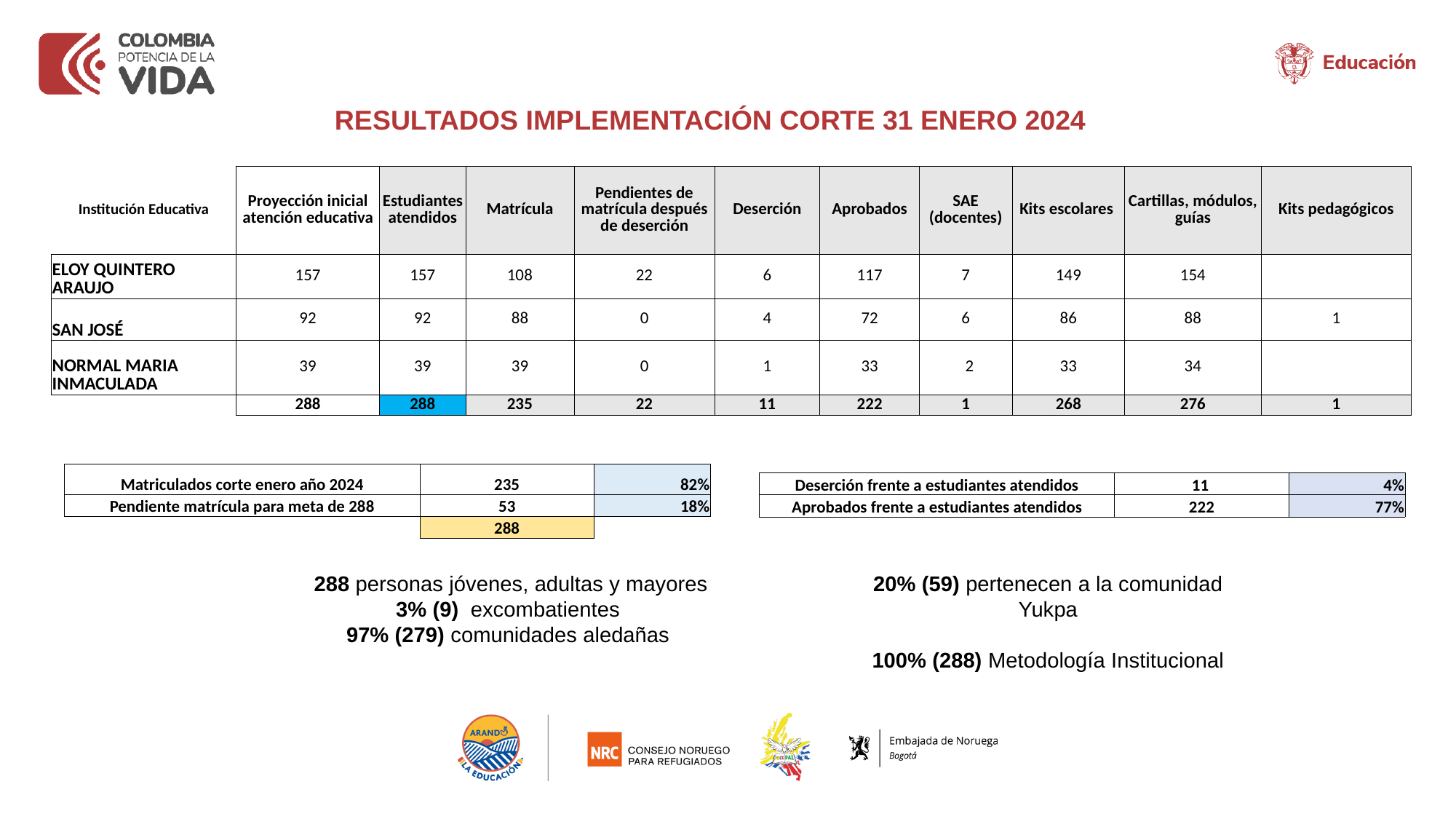

RESULTADOS IMPLEMENTACIÓN CORTE 31 ENERO 2024
| Institución Educativa | Proyección inicial atención educativa | Estudiantes atendidos | Matrícula | Pendientes de matrícula después de deserción | Deserción | Aprobados | SAE (docentes) | Kits escolares | Cartillas, módulos, guías | Kits pedagógicos |
| --- | --- | --- | --- | --- | --- | --- | --- | --- | --- | --- |
| ELOY QUINTERO ARAUJO | 157 | 157 | 108 | 22 | 6 | 117 | 7 | 149 | 154 |  |
| SAN JOSÉ | 92 | 92 | 88 | 0 | 4 | 72 | 6 | 86 | 88 | 1 |
| NORMAL MARIA INMACULADA | 39 | 39 | 39 | 0 | 1 | 33 | 2 | 33 | 34 |  |
|  | 288 | 288 | 235 | 22 | 11 | 222 | 1 | 268 | 276 | 1 |
| Matriculados corte enero año 2024 |  |  | 235 | 82% |
| --- | --- | --- | --- | --- |
| Pendiente matrícula para meta de 288 |  |  | 53 | 18% |
|  |  |  | 288 |  |
| Deserción frente a estudiantes atendidos | 11 | 4% |
| --- | --- | --- |
| Aprobados frente a estudiantes atendidos | 222 | 77% |
288 personas jóvenes, adultas y mayores
3% (9)  excombatientes
97% (279) comunidades aledañas
20% (59) pertenecen a la comunidad Yukpa

100% (288) Metodología Institucional
www.---------------.gov.co